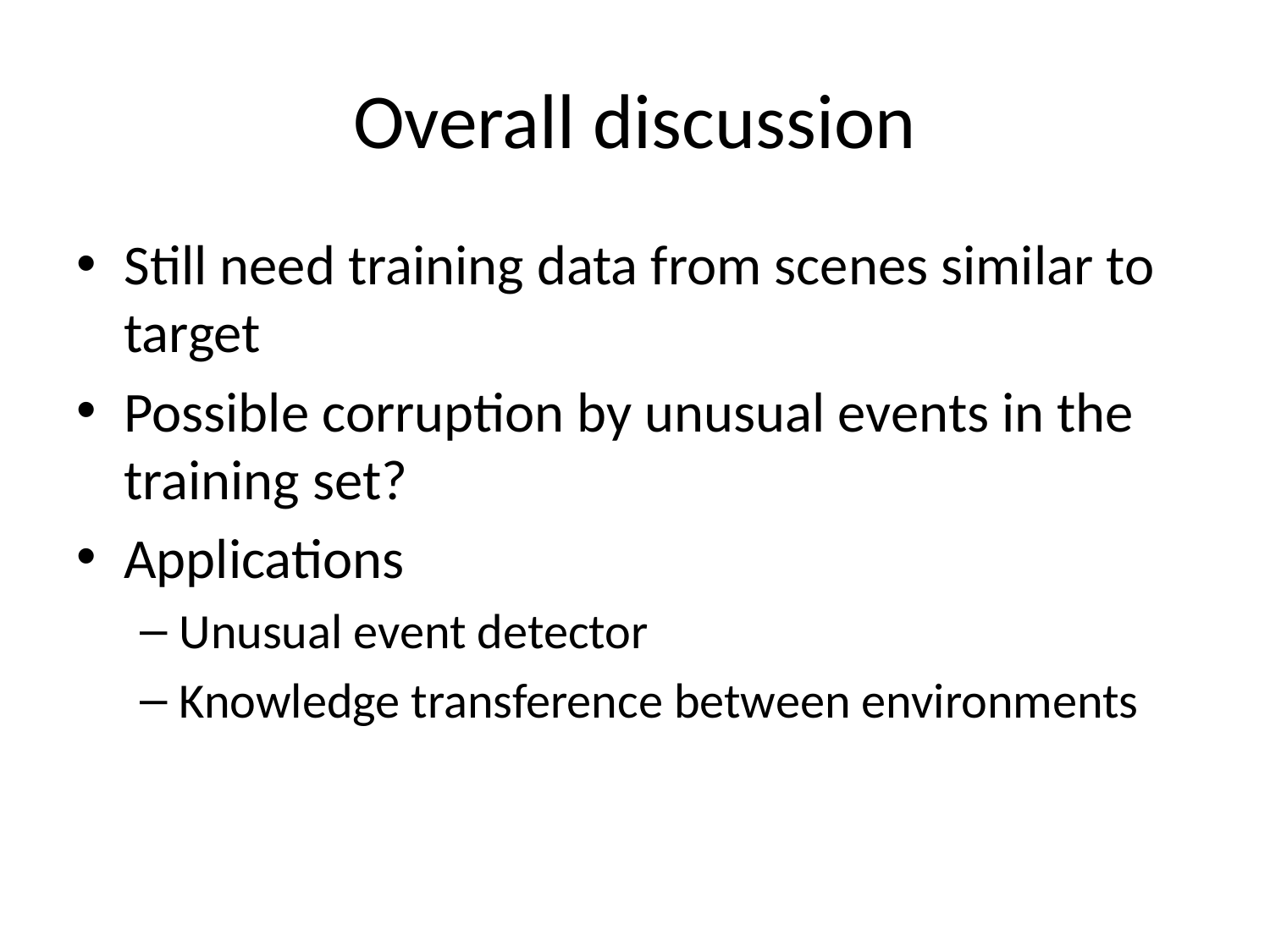

# Overall discussion
Still need training data from scenes similar to target
Possible corruption by unusual events in the training set?
Applications
Unusual event detector
Knowledge transference between environments